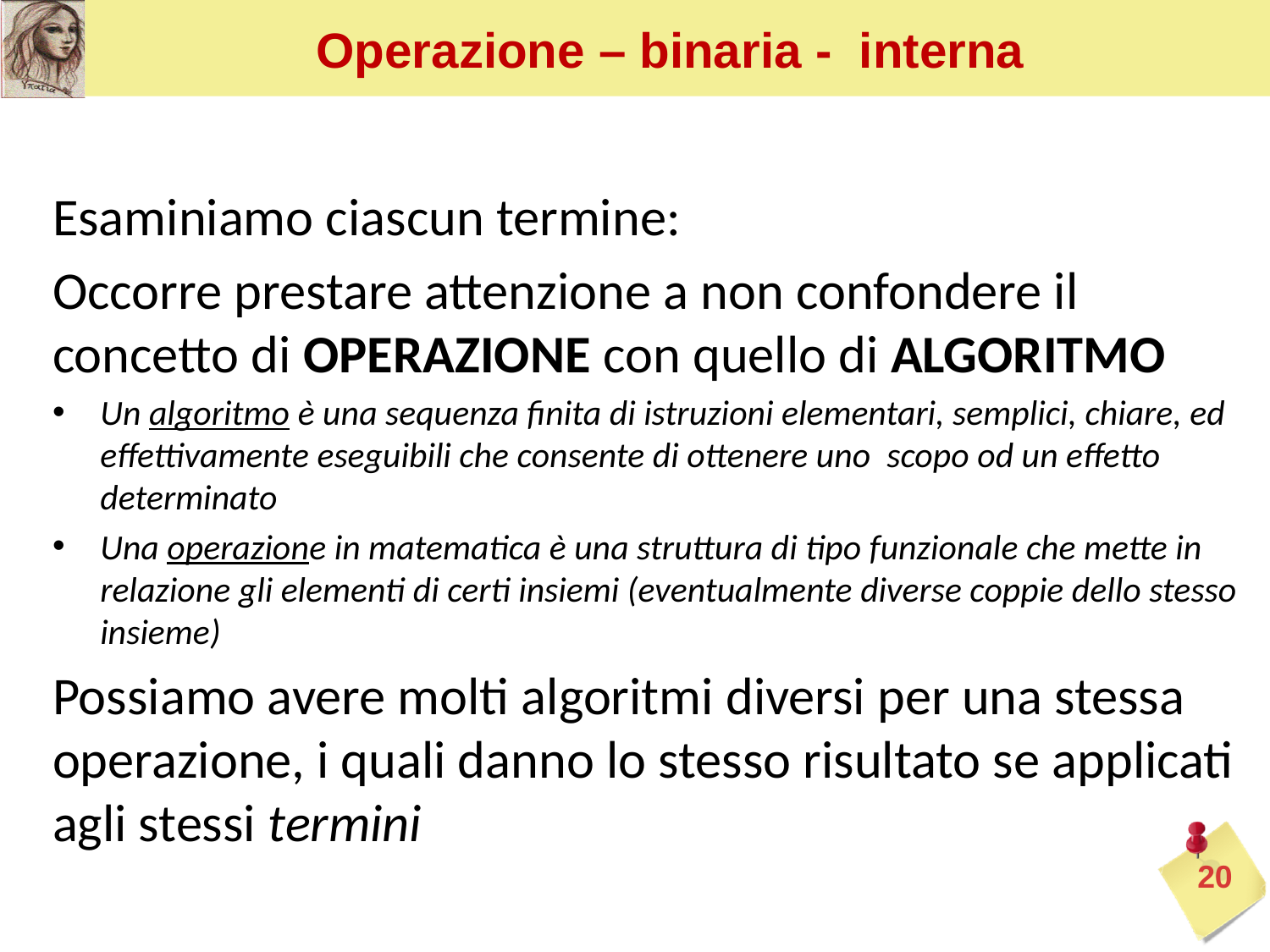

# Operazione – binaria -  interna
Esaminiamo ciascun termine:
Occorre prestare attenzione a non confondere il concetto di OPERAZIONE con quello di ALGORITMO
Un algoritmo è una sequenza finita di istruzioni elementari, semplici, chiare, ed effettivamente eseguibili che consente di ottenere uno  scopo od un effetto determinato
Una operazione in matematica è una struttura di tipo funzionale che mette in relazione gli elementi di certi insiemi (eventualmente diverse coppie dello stesso insieme)
Possiamo avere molti algoritmi diversi per una stessa operazione, i quali danno lo stesso risultato se applicati agli stessi termini